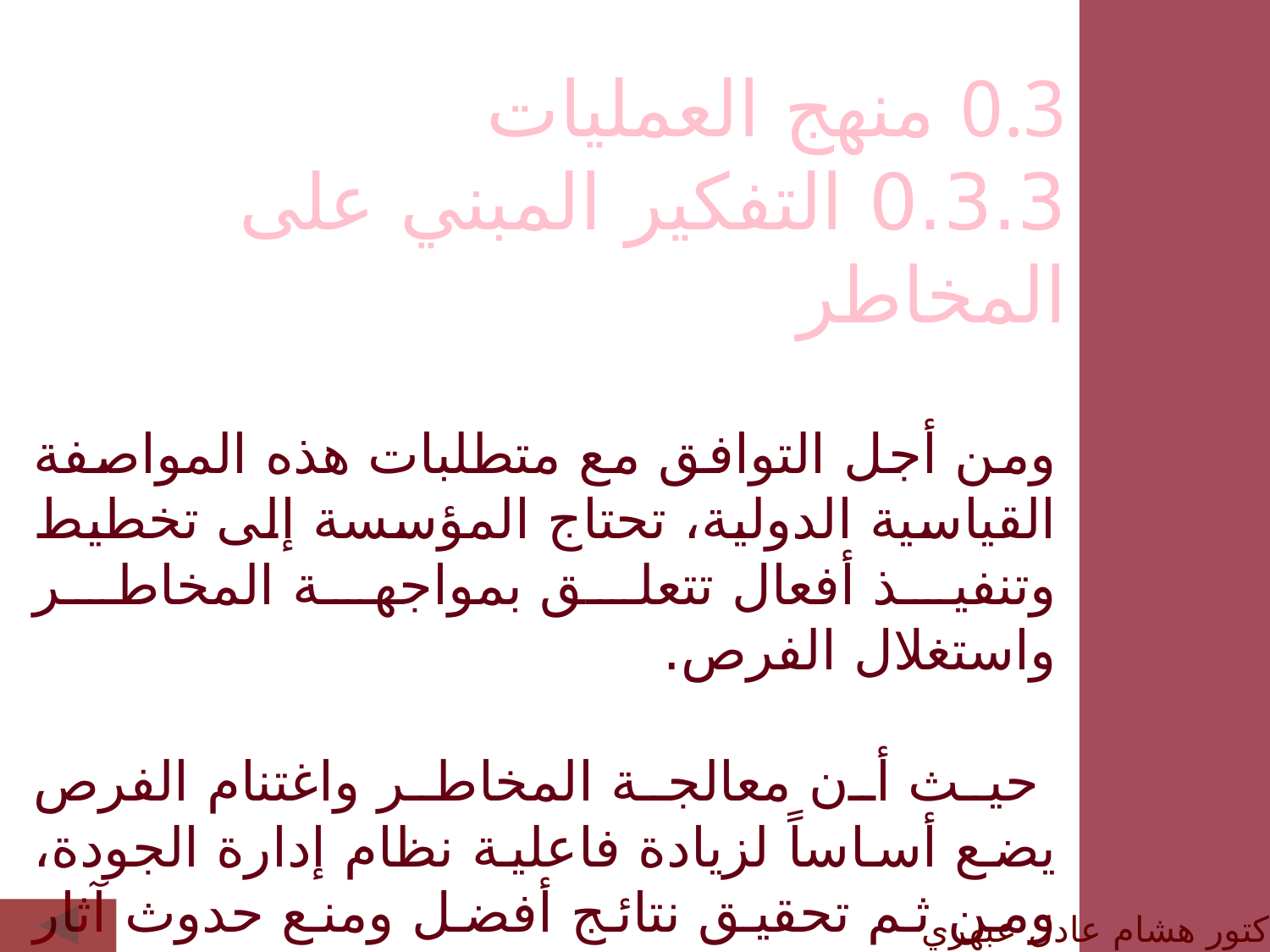

0.3 منهج العمليات
0.3.3 التفكير المبني على المخاطر
ومن أجل التوافق مع متطلبات هذه المواصفة القياسية الدولية، تحتاج المؤسسة إلى تخطيط وتنفيذ أفعال تتعلق بمواجهة المخاطر واستغلال الفرص.

 حيث أن معالجة المخاطر واغتنام الفرص يضع أساساً لزيادة فاعلية نظام إدارة الجودة، ومن ثم تحقيق نتائج أفضل ومنع حدوث آثار سلبية.

الدكتور هشام عادل عبهري